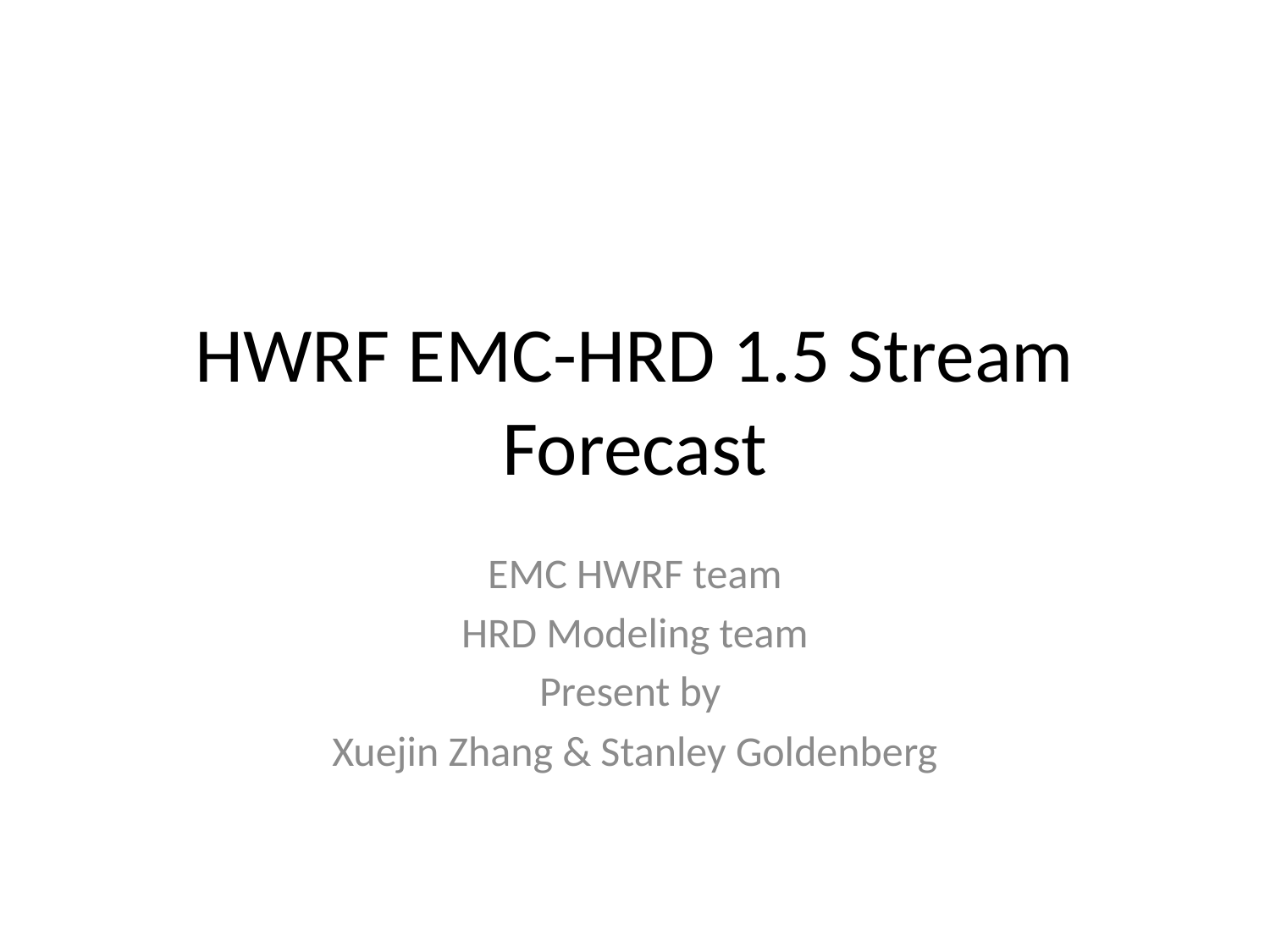

# HWRF EMC-HRD 1.5 Stream Forecast
EMC HWRF team
HRD Modeling team
Present by
Xuejin Zhang & Stanley Goldenberg